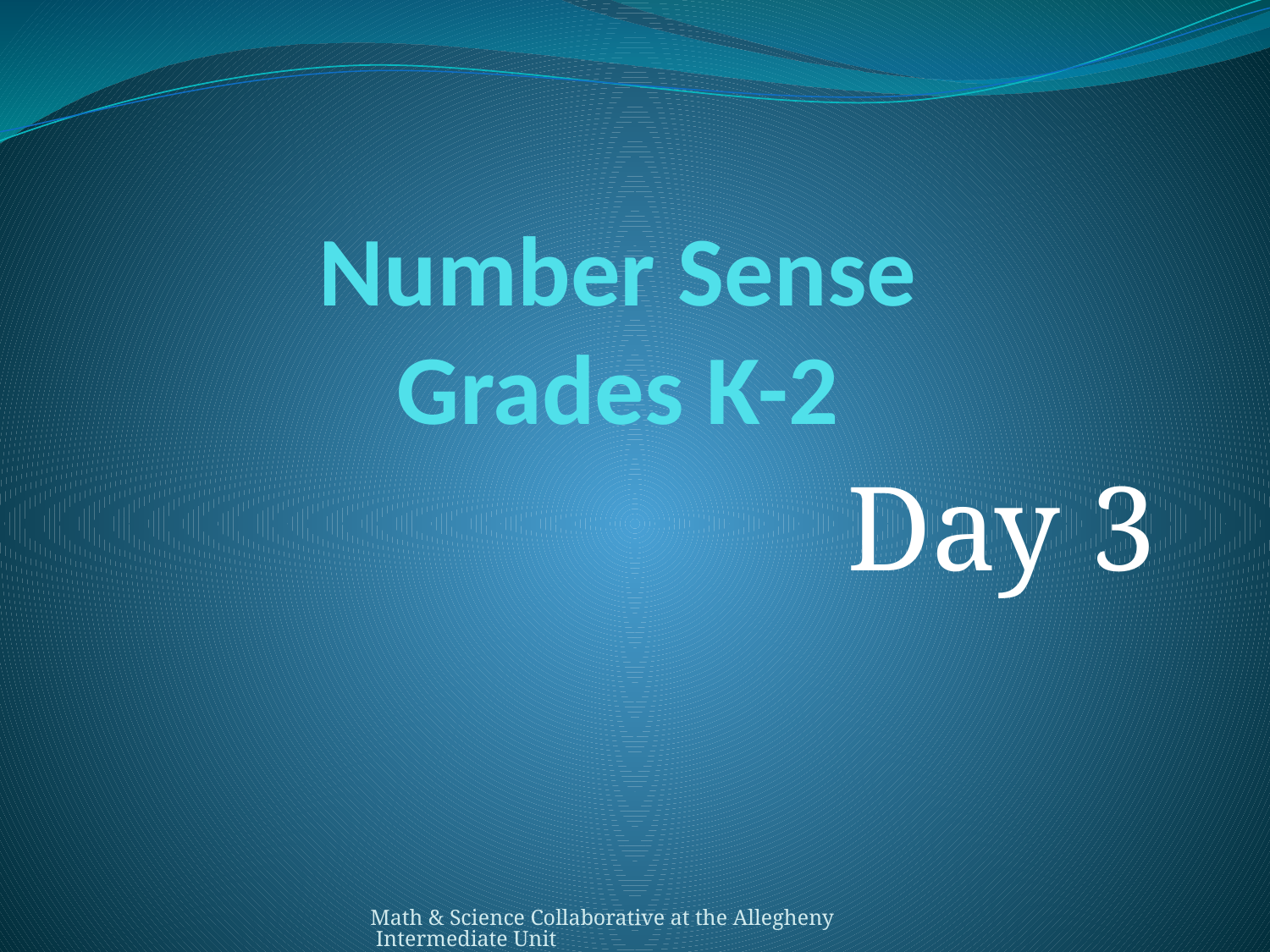

# Number Sense Grades K-2
Day 3
Math & Science Collaborative at the Allegheny Intermediate Unit